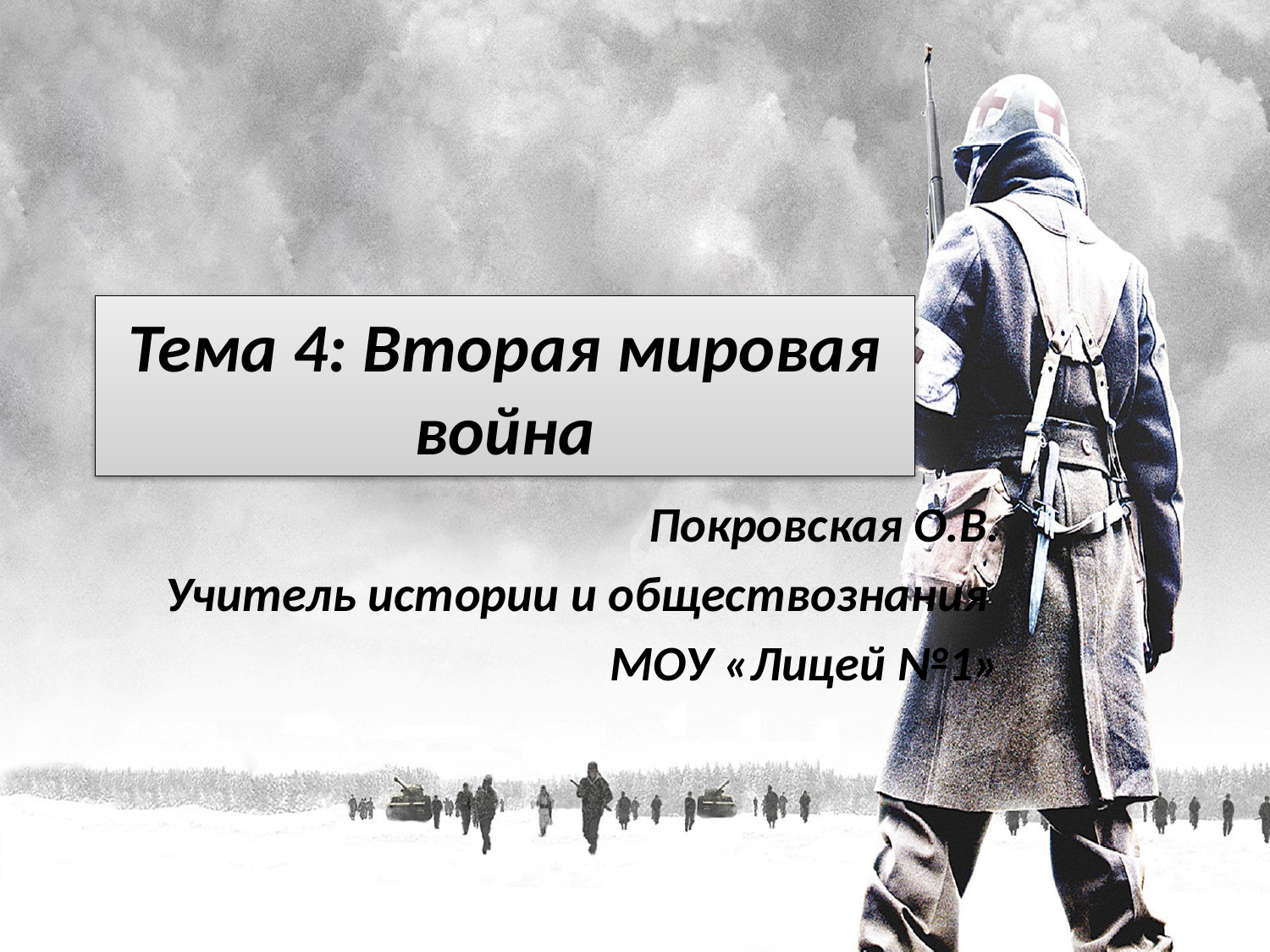

# Тема 4: Вторая мировая война
Покровская О.В.
Учитель истории и обществознания
МОУ «Лицей №1»